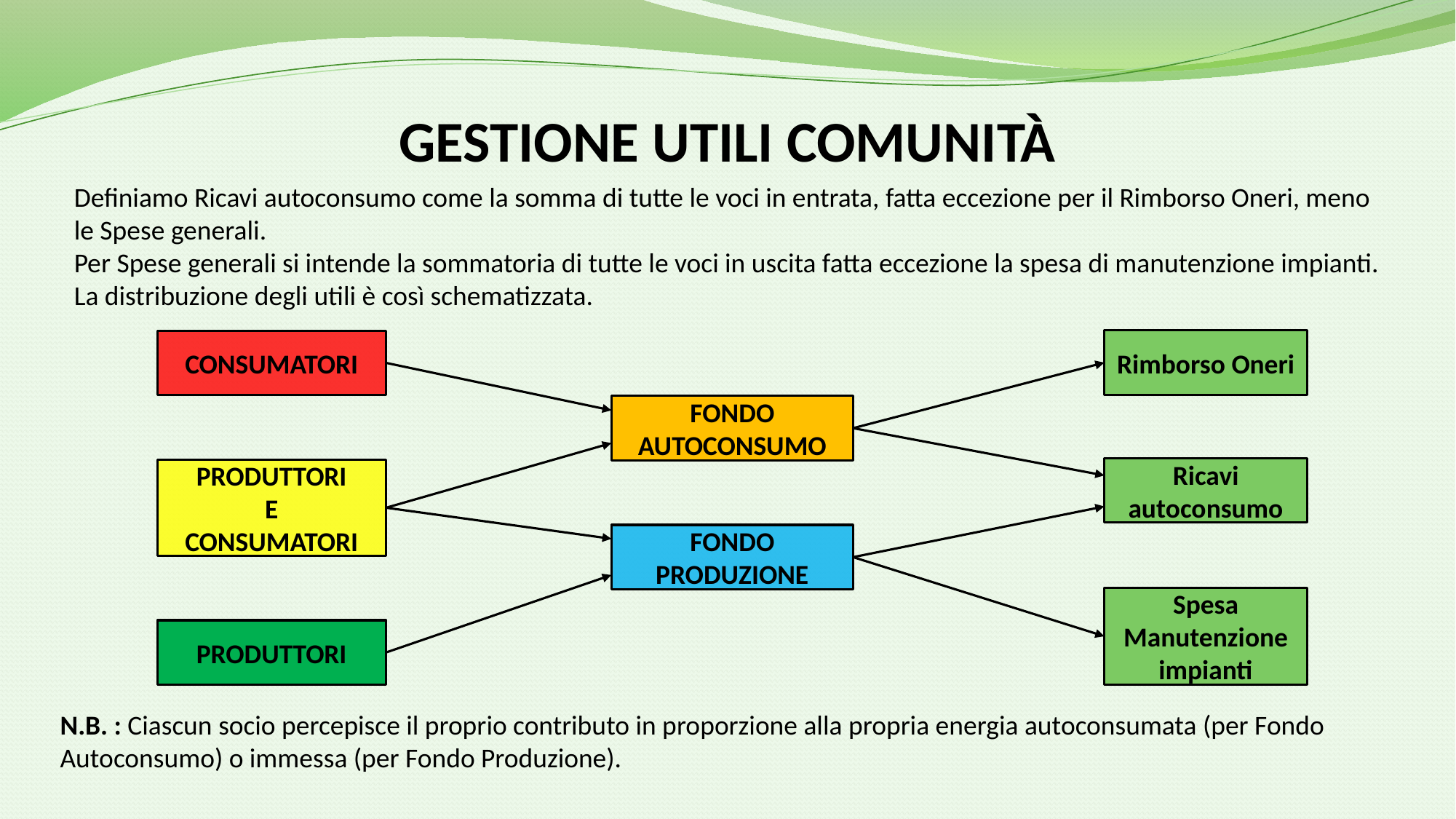

# GESTIONE UTILI COMUNITÀ
Definiamo Ricavi autoconsumo come la somma di tutte le voci in entrata, fatta eccezione per il Rimborso Oneri, meno le Spese generali.
Per Spese generali si intende la sommatoria di tutte le voci in uscita fatta eccezione la spesa di manutenzione impianti.
La distribuzione degli utili è così schematizzata.
Rimborso Oneri
CONSUMATORI
FONDO AUTOCONSUMO
Ricavi autoconsumo
PRODUTTORI
E
CONSUMATORI
FONDO PRODUZIONE
Spesa Manutenzione impianti
PRODUTTORI
N.B. : Ciascun socio percepisce il proprio contributo in proporzione alla propria energia autoconsumata (per Fondo Autoconsumo) o immessa (per Fondo Produzione).